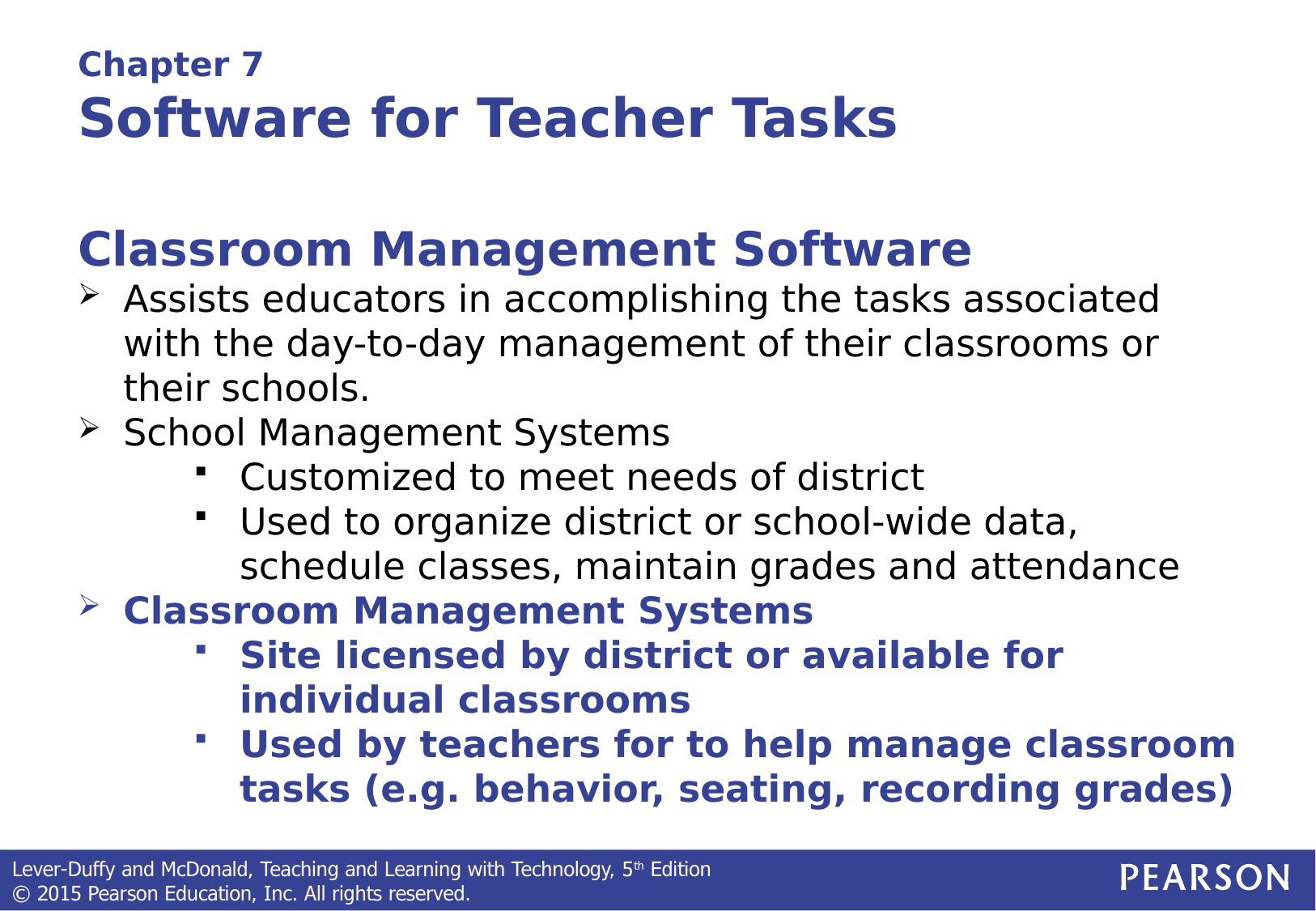

# Chapter 7 Software for Teacher Tasks
Classroom Management Software
Assists educators in accomplishing the tasks associated with the day-to-day management of their classrooms or their schools.
School Management Systems
Customized to meet needs of district
Used to organize district or school-wide data, schedule classes, maintain grades and attendance
Classroom Management Systems
Site licensed by district or available for individual classrooms
Used by teachers for to help manage classroom tasks (e.g. behavior, seating, recording grades)